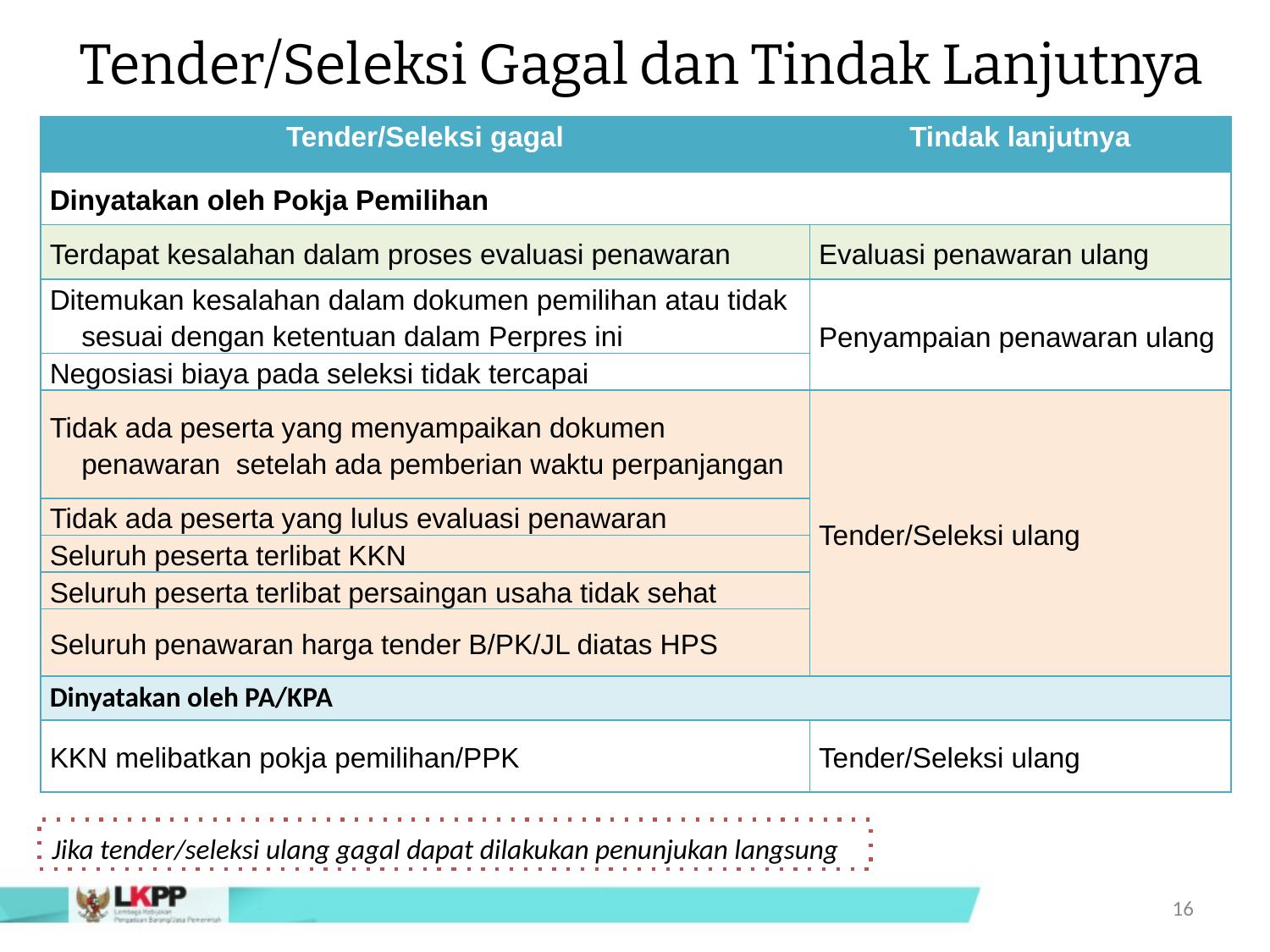

Tender/Seleksi Gagal dan Tindak Lanjutnya
| Tender/Seleksi gagal | Tindak lanjutnya |
| --- | --- |
| Dinyatakan oleh Pokja Pemilihan |  |
| Terdapat kesalahan dalam proses evaluasi penawaran | Evaluasi penawaran ulang |
| Ditemukan kesalahan dalam dokumen pemilihan atau tidak sesuai dengan ketentuan dalam Perpres ini | Penyampaian penawaran ulang |
| Negosiasi biaya pada seleksi tidak tercapai |  |
| Tidak ada peserta yang menyampaikan dokumen penawaran setelah ada pemberian waktu perpanjangan | Tender/Seleksi ulang |
| Tidak ada peserta yang lulus evaluasi penawaran |  |
| Seluruh peserta terlibat KKN |  |
| Seluruh peserta terlibat persaingan usaha tidak sehat |  |
| Seluruh penawaran harga tender B/PK/JL diatas HPS |  |
| Dinyatakan oleh PA/KPA |  |
| KKN melibatkan pokja pemilihan/PPK | Tender/Seleksi ulang |
Jika tender/seleksi ulang gagal dapat dilakukan penunjukan langsung
16